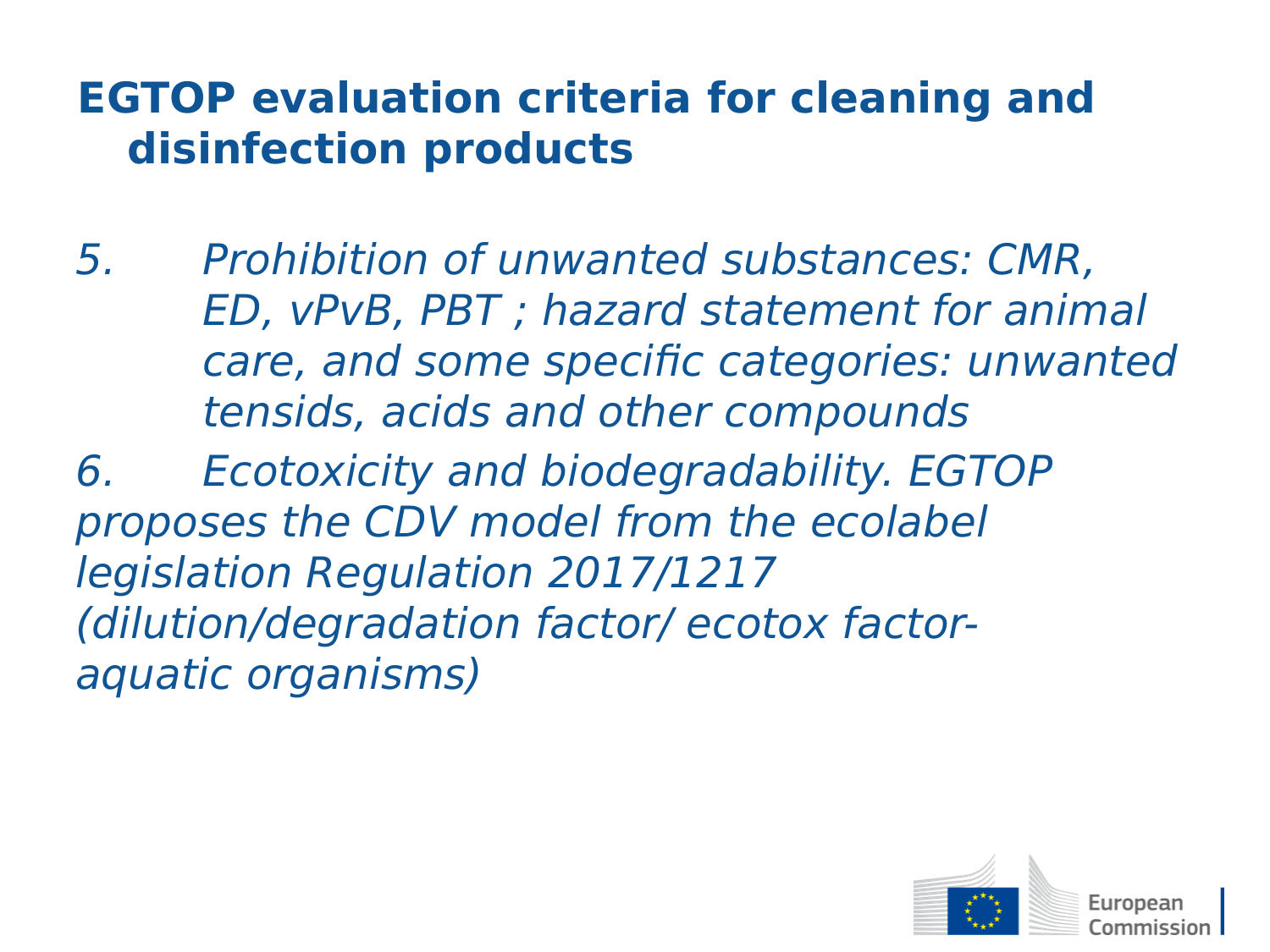

# EGTOP evaluation criteria for cleaning and disinfection products
5.	Prohibition of unwanted substances: CMR, 	ED, vPvB, PBT ; hazard statement for animal 	care, and some specific categories: unwanted 	tensids, acids and other compounds
6.	Ecotoxicity and biodegradability. EGTOP 	proposes the CDV model from the ecolabel 	legislation Regulation 2017/1217 	(dilution/degradation factor/ ecotox factor- 	aquatic organisms)